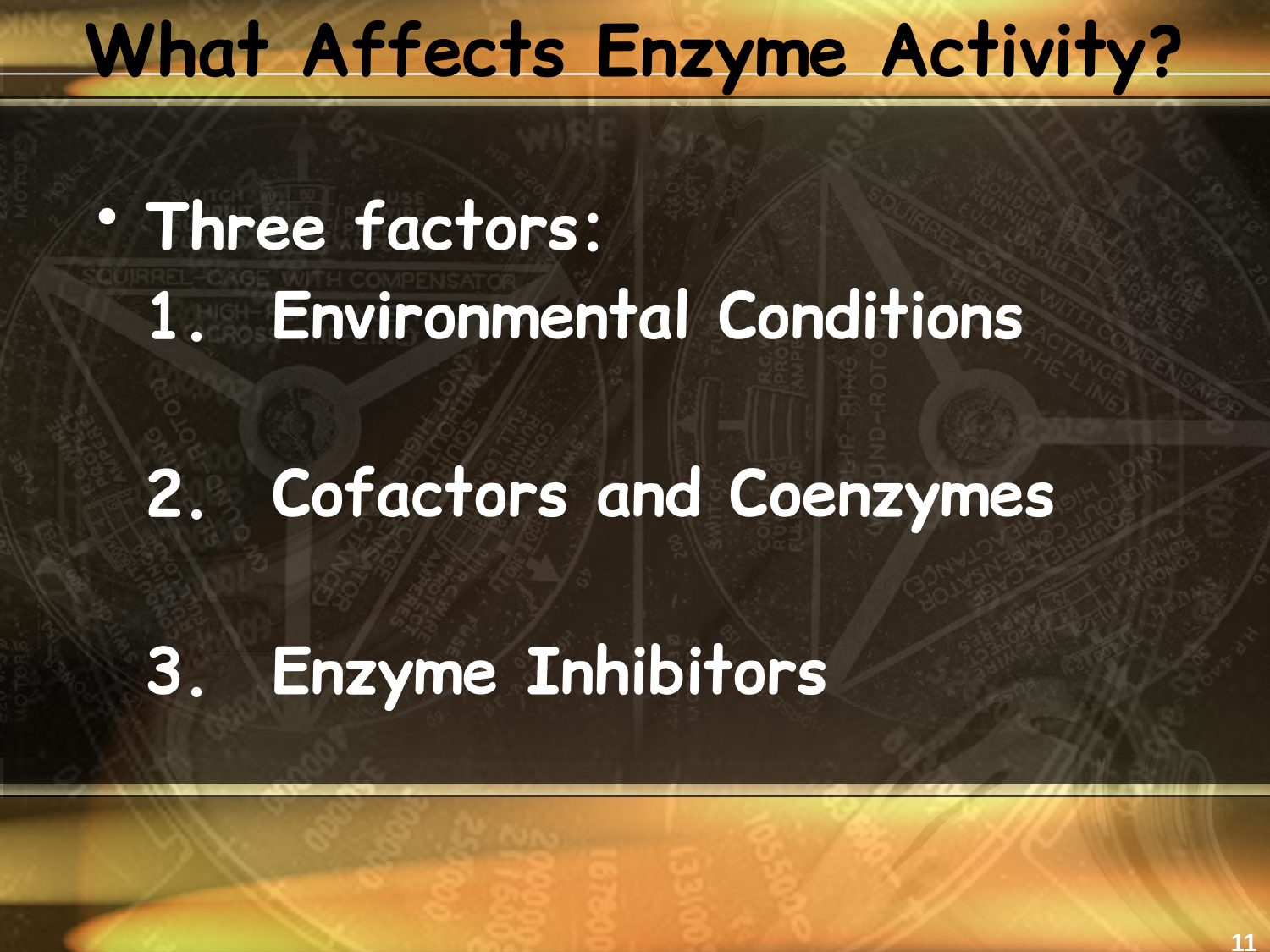

# What Affects Enzyme Activity?
Three factors:
	1.	Environmental Conditions

	2.	Cofactors and Coenzymes

	3.	Enzyme Inhibitors
11